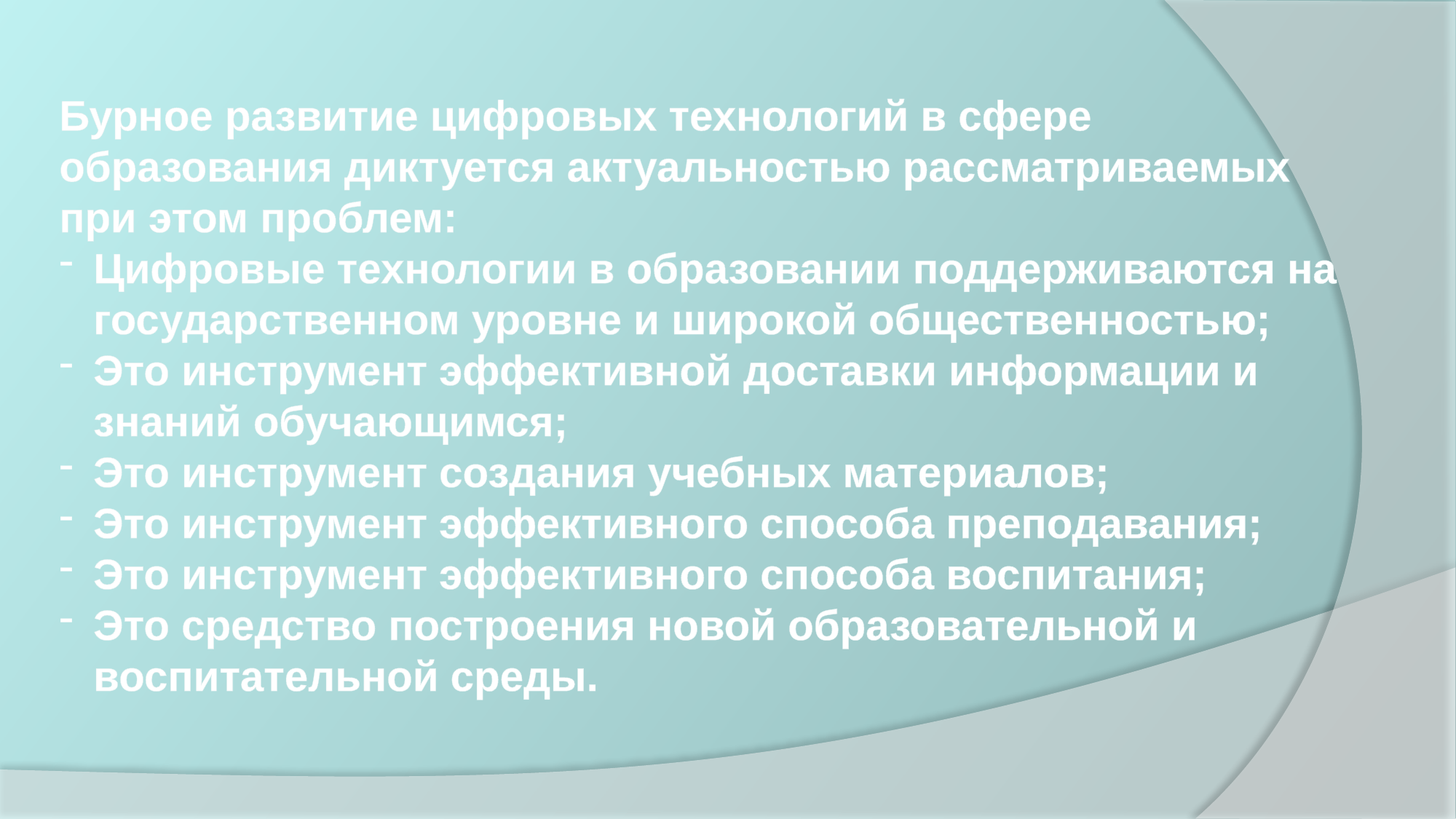

Бурное развитие цифровых технологий в сфере
образования диктуется актуальностью рассматриваемых
при этом проблем:
Цифровые технологии в образовании поддерживаются на государственном уровне и широкой общественностью;
Это инструмент эффективной доставки информации и знаний обучающимся;
Это инструмент создания учебных материалов;
Это инструмент эффективного способа преподавания;
Это инструмент эффективного способа воспитания;
Это средство построения новой образовательной и воспитательной среды.